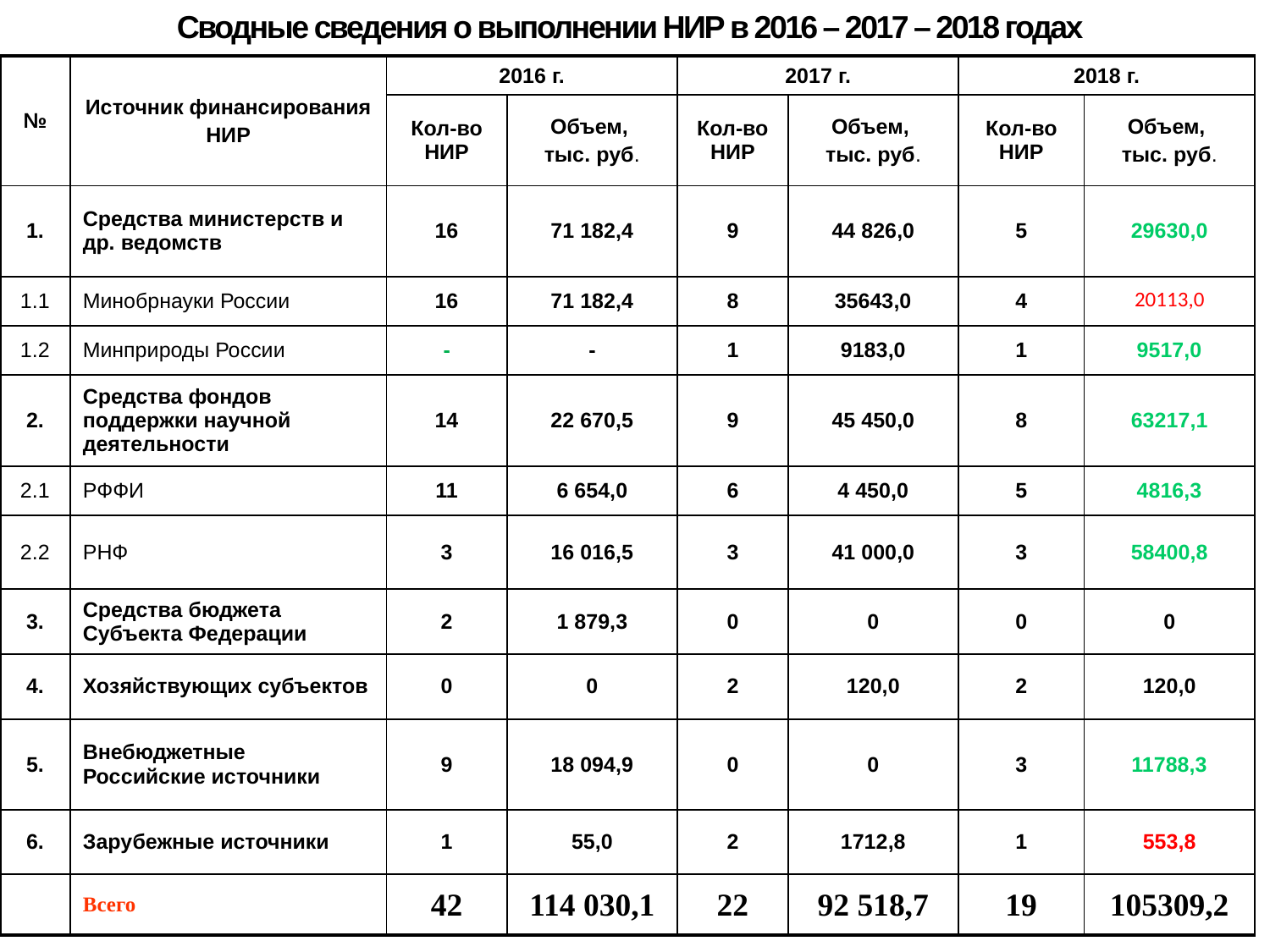

# Сводные сведения о выполнении НИР в 2016 – 2017 – 2018 годах
| № | Источник финансирования НИР | 2016 г. |  | 2017 г. |  | 2018 г. |  |
| --- | --- | --- | --- | --- | --- | --- | --- |
|  |  | Кол-во НИР | Объем, тыс. руб. | Кол-во НИР | Объем, тыс. руб. | Кол-во НИР | Объем, тыс. руб. |
| 1. | Средства министерств и др. ведомств | 16 | 71 182,4 | 9 | 44 826,0 | 5 | 29630,0 |
| 1.1 | Минобрнауки России | 16 | 71 182,4 | 8 | 35643,0 | 4 | 20113,0 |
| 1.2 | Минприроды России | - | - | 1 | 9183,0 | 1 | 9517,0 |
| 2. | Средства фондов поддержки научной деятельности | 14 | 22 670,5 | 9 | 45 450,0 | 8 | 63217,1 |
| 2.1 | РФФИ | 11 | 6 654,0 | 6 | 4 450,0 | 5 | 4816,3 |
| 2.2 | РНФ | 3 | 16 016,5 | 3 | 41 000,0 | 3 | 58400,8 |
| 3. | Средства бюджета Субъекта Федерации | 2 | 1 879,3 | 0 | 0 | 0 | 0 |
| 4. | Хозяйствующих субъектов | 0 | 0 | 2 | 120,0 | 2 | 120,0 |
| 5. | Внебюджетные Российские источники | 9 | 18 094,9 | 0 | 0 | 3 | 11788,3 |
| 6. | Зарубежные источники | 1 | 55,0 | 2 | 1712,8 | 1 | 553,8 |
|  | Всего | 42 | 114 030,1 | 22 | 92 518,7 | 19 | 105309,2 |